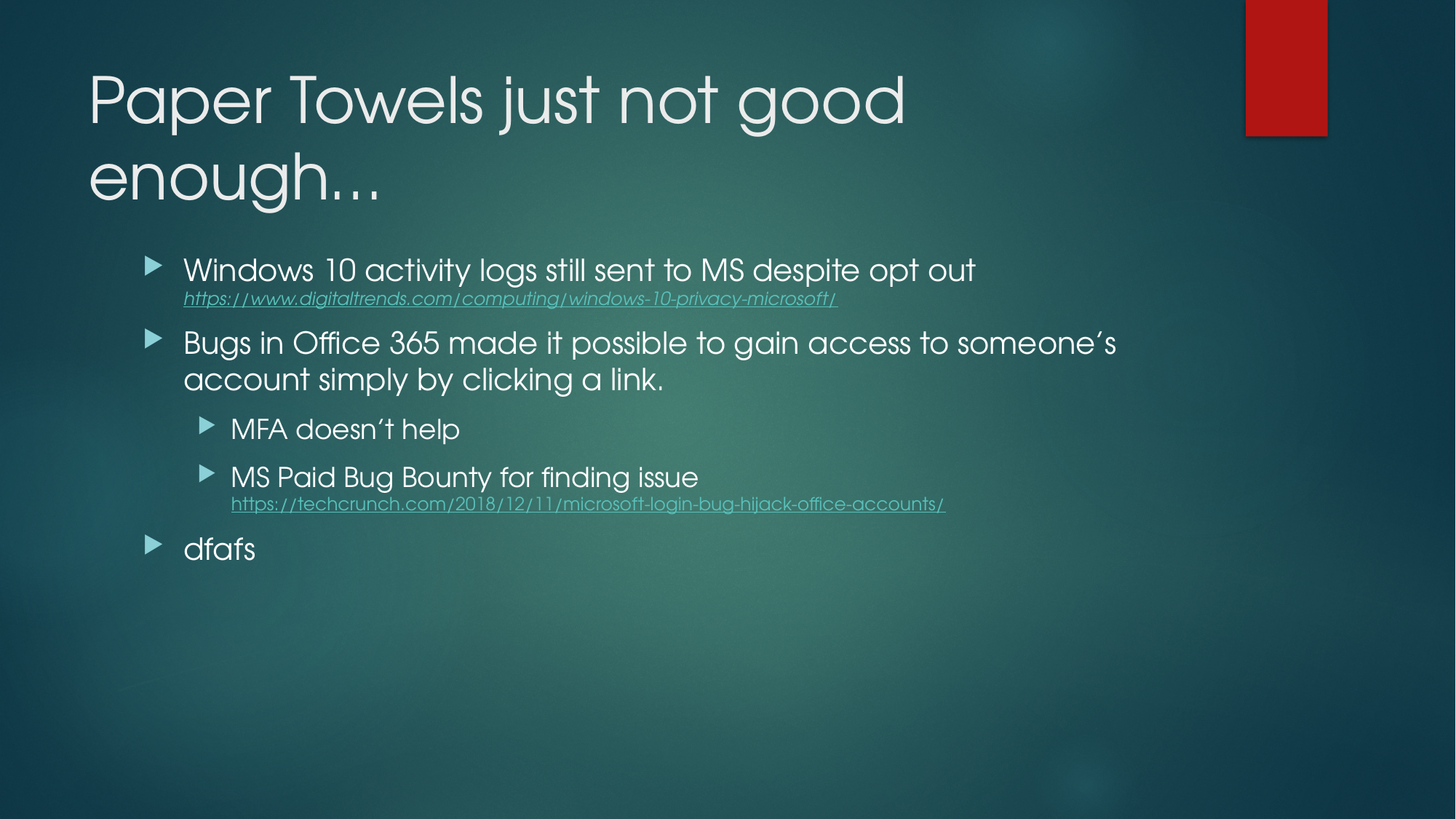

# Paper Towels just not good enough…
Windows 10 activity logs still sent to MS despite opt out
https://www.digitaltrends.com/computing/windows-10-privacy-microsoft/
Bugs in Office 365 made it possible to gain access to someone’s account simply by clicking a link.
MFA doesn’t help
MS Paid Bug Bounty for finding issue
https://techcrunch.com/2018/12/11/microsoft-login-bug-hijack-office-accounts/
dfafs